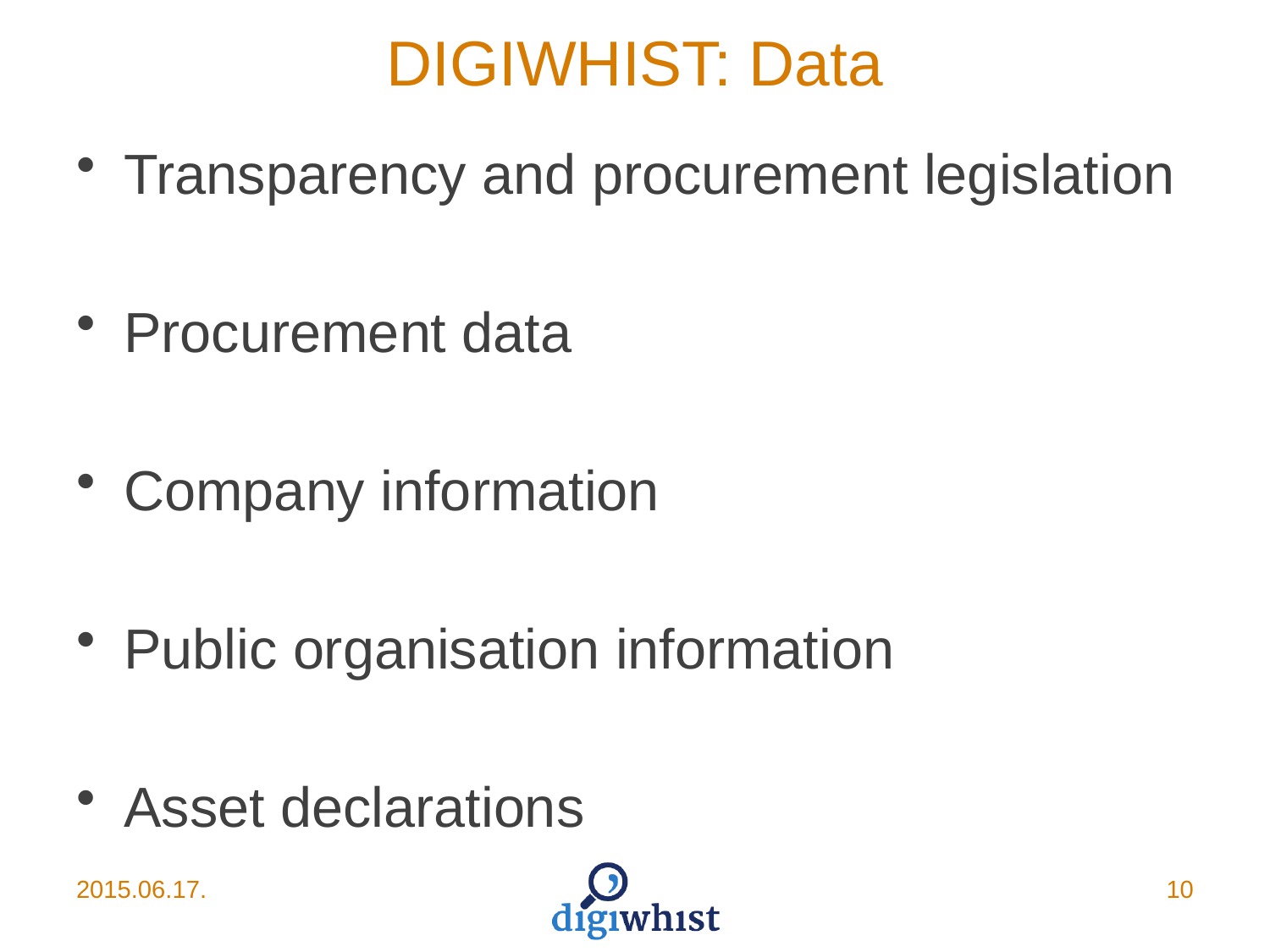

DIGIWHIST: Data
Transparency and procurement legislation

Procurement data

Company information

Public organisation information

Asset declarations

2015.06.17.
10